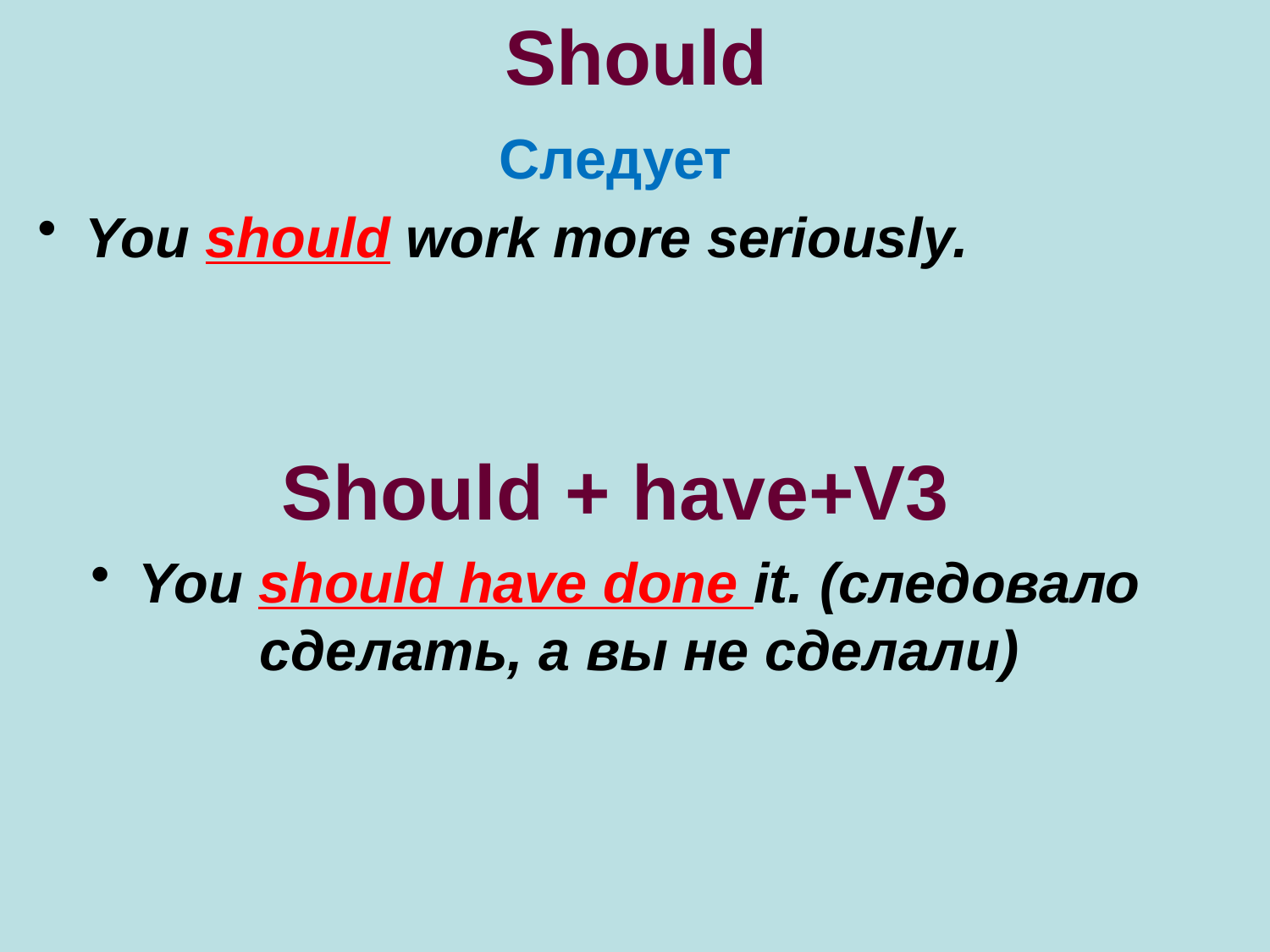

# Should
Следует
You should work more seriously.

Should + have+V3
You should have done it. (следовало сделать, а вы не сделали)